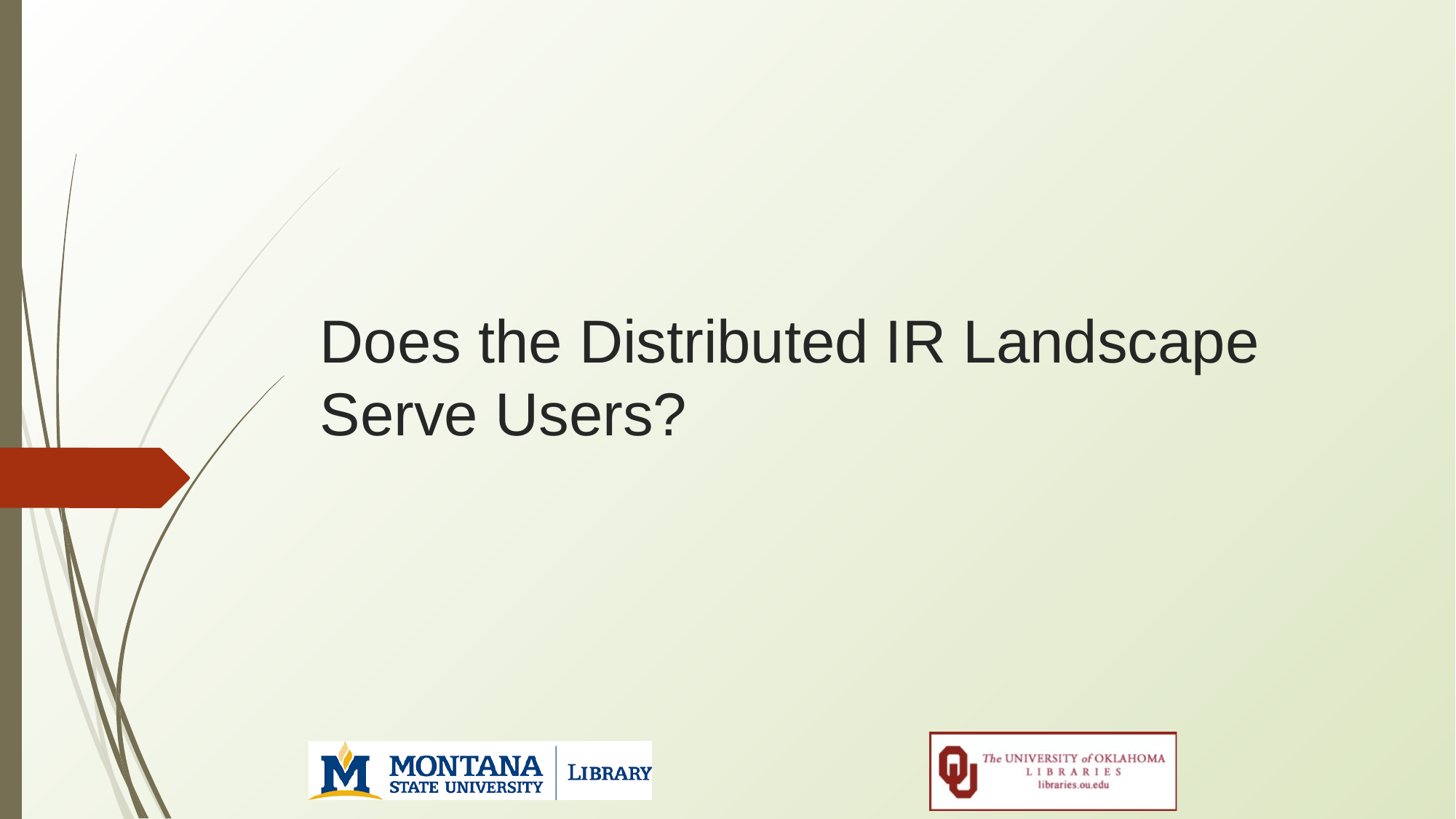

# Does the Distributed IR Landscape Serve Users?